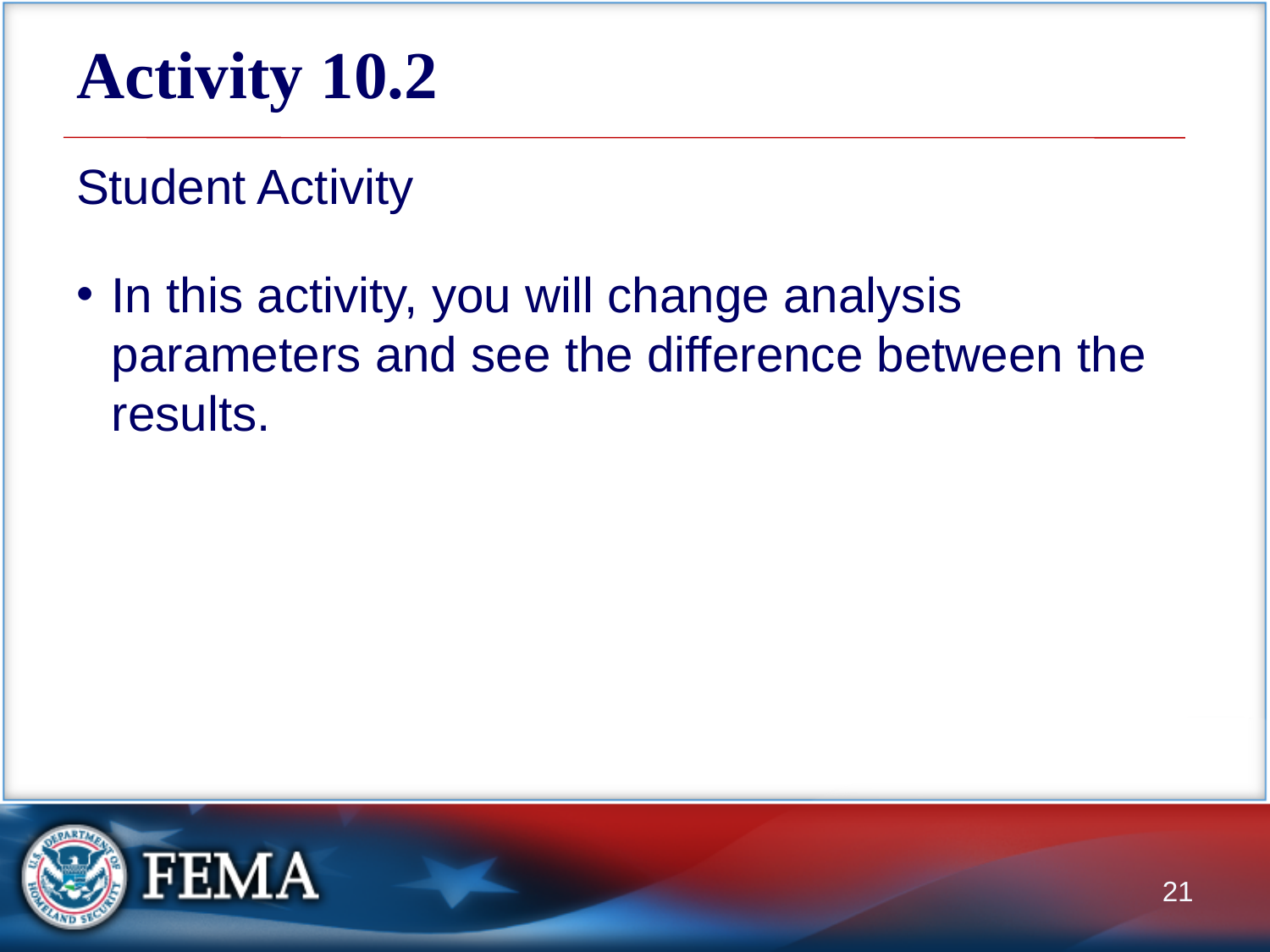

# Activity 10.2
Student Activity
In this activity, you will change analysis parameters and see the difference between the results.
21